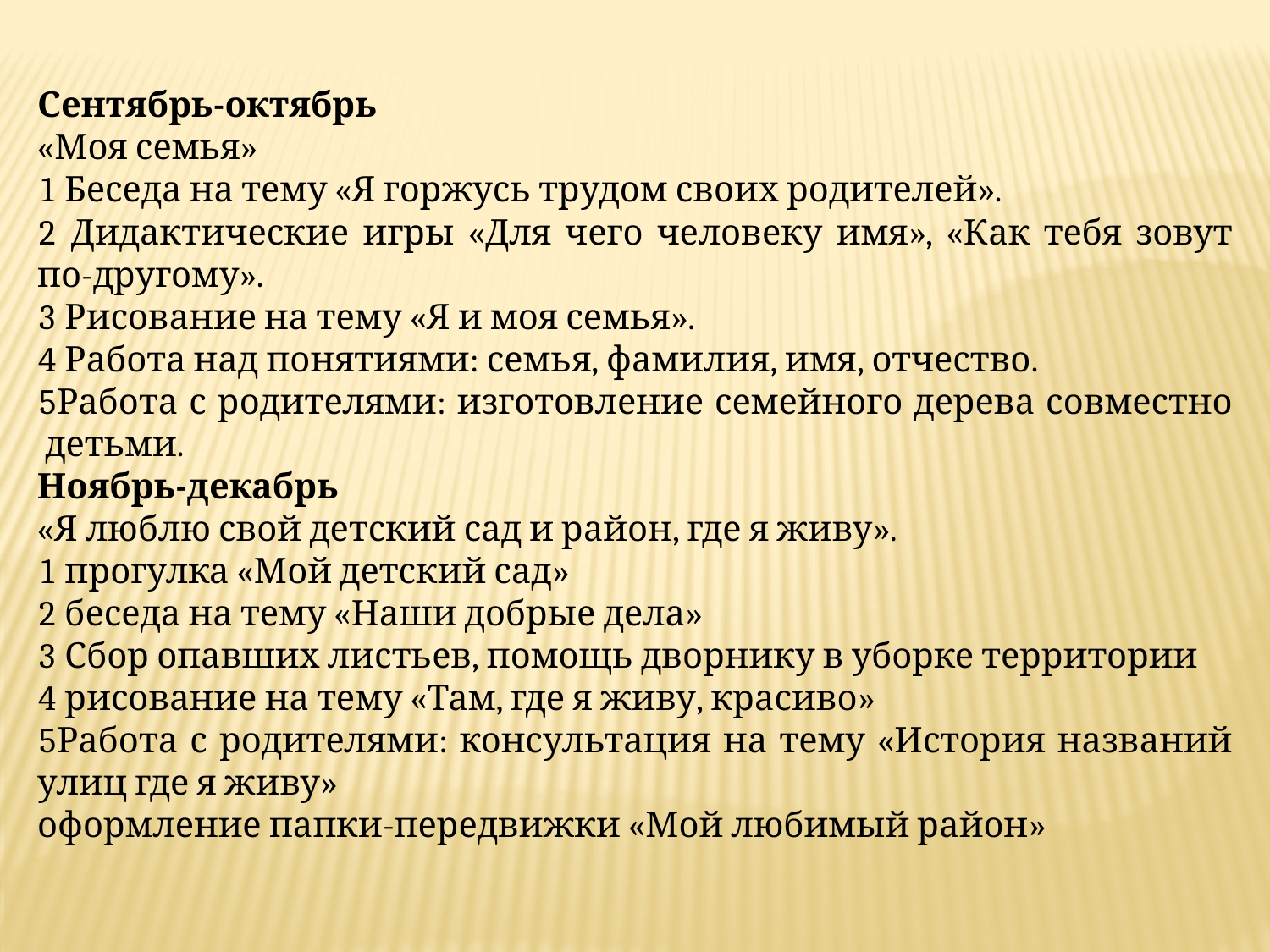

Сентябрь-октябрь
«Моя семья»
1 Беседа на тему «Я горжусь трудом своих родителей».
2 Дидактические игры «Для чего человеку имя», «Как тебя зовут по-другому».
3 Рисование на тему «Я и моя семья».
4 Работа над понятиями: семья, фамилия, имя, отчество.
5Работа с родителями: изготовление семейного дерева совместно  детьми.
Ноябрь-декабрь
«Я люблю свой детский сад и район, где я живу».
1 прогулка «Мой детский сад»
2 беседа на тему «Наши добрые дела»
3 Сбор опавших листьев, помощь дворнику в уборке территории
4 рисование на тему «Там, где я живу, красиво»
5Работа с родителями: консультация на тему «История названий улиц где я живу»
оформление папки-передвижки «Мой любимый район»